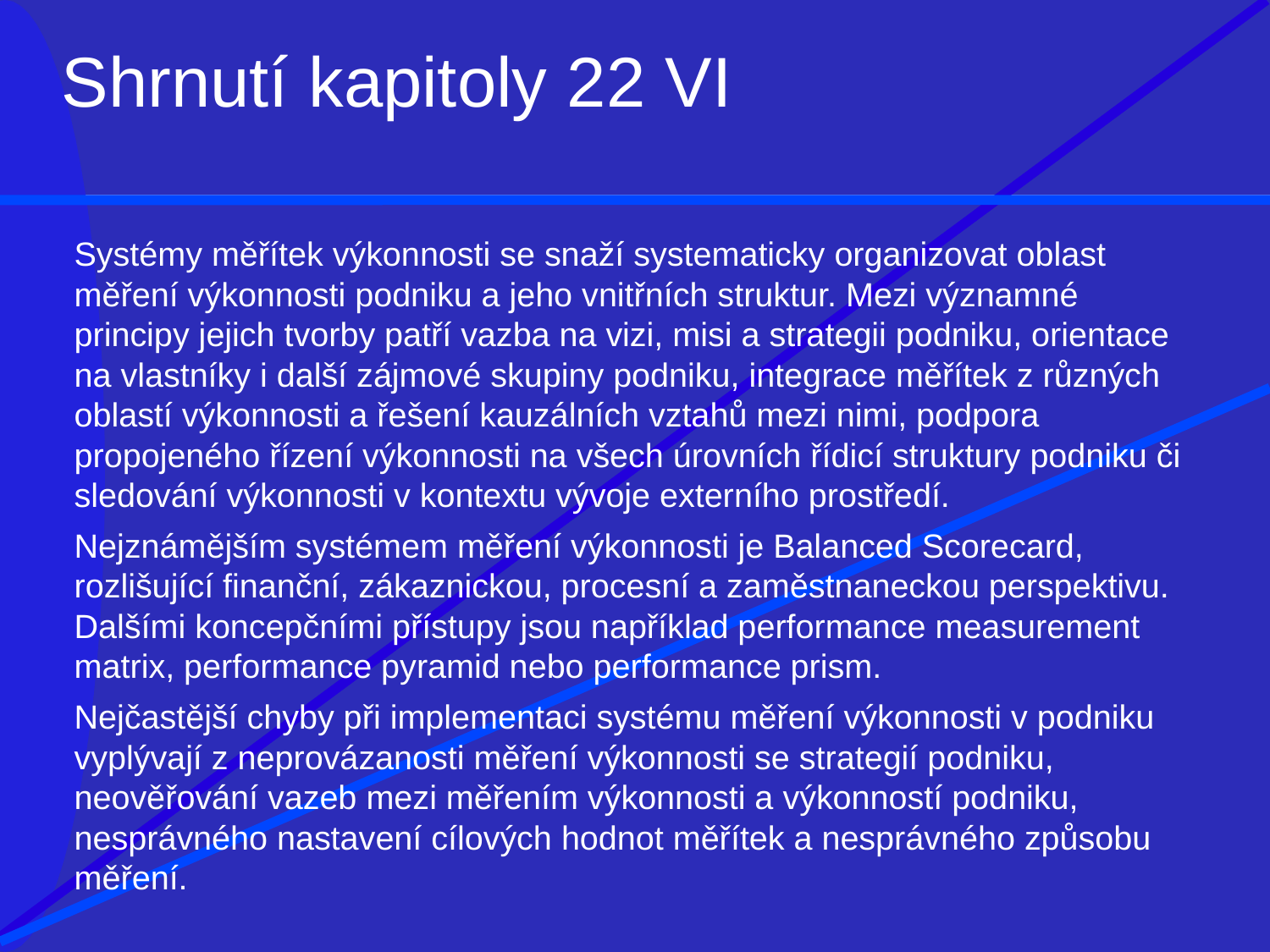

# Shrnutí kapitoly 22 VI
Systémy měřítek výkonnosti se snaží systematicky organizovat oblast měření výkonnosti podniku a jeho vnitřních struktur. Mezi významné principy jejich tvorby patří vazba na vizi, misi a strategii podniku, orientace na vlastníky i další zájmové skupiny podniku, integrace měřítek z různých oblastí výkonnosti a řešení kauzálních vztahů mezi nimi, podpora propojeného řízení výkonnosti na všech úrovních řídicí struktury podniku či sledování výkonnosti v kontextu vývoje externího prostředí.
Nejznámějším systémem měření výkonnosti je Balanced Scorecard, rozlišující finanční, zákaznickou, procesní a zaměstnaneckou perspektivu. Dalšími koncepčními přístupy jsou například performance measurement matrix, performance pyramid nebo performance prism.
Nejčastější chyby při implementaci systému měření výkonnosti v podniku vyplývají z neprovázanosti měření výkonnosti se strategií podniku, neověřování vazeb mezi měřením výkonnosti a výkonností podniku, nesprávného nastavení cílových hodnot měřítek a nesprávného způsobu měření.